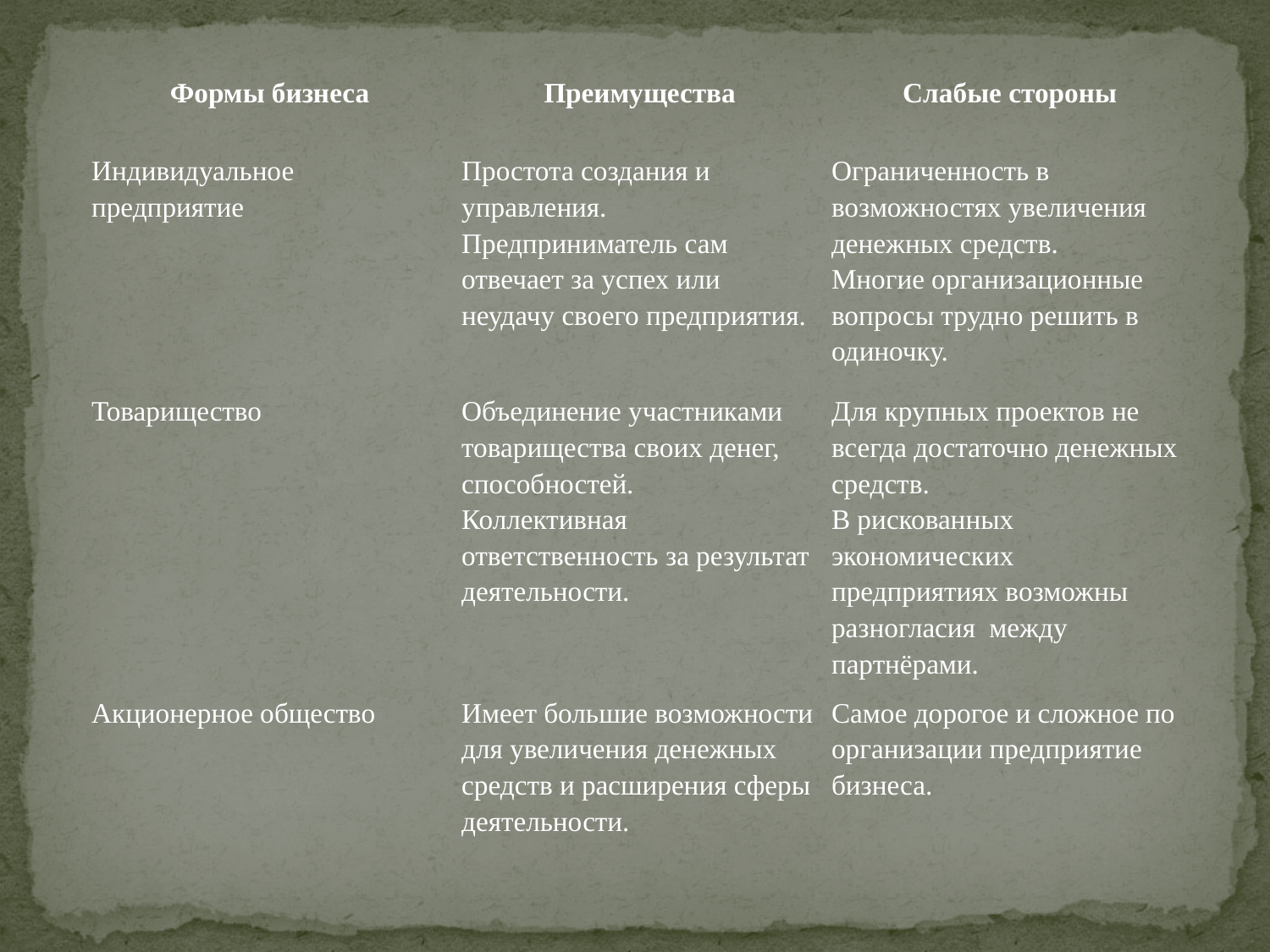

| Формы бизнеса | Преимущества | Слабые стороны |
| --- | --- | --- |
| Индивидуальное предприятие | Простота создания и управления. Предприниматель сам отвечает за успех или неудачу своего предприятия. | Ограниченность в возможностях увеличения денежных средств. Многие организационные вопросы трудно решить в одиночку. |
| Товарищество | Объединение участниками товарищества своих денег, способностей. Коллективная ответственность за результат деятельности. | Для крупных проектов не всегда достаточно денежных средств. В рискованных экономических предприятиях возможны разногласия  между партнёрами. |
| Акционерное общество | Имеет большие возможности для увеличения денежных средств и расширения сферы деятельности. | Самое дорогое и сложное по организации предприятие бизнеса. |